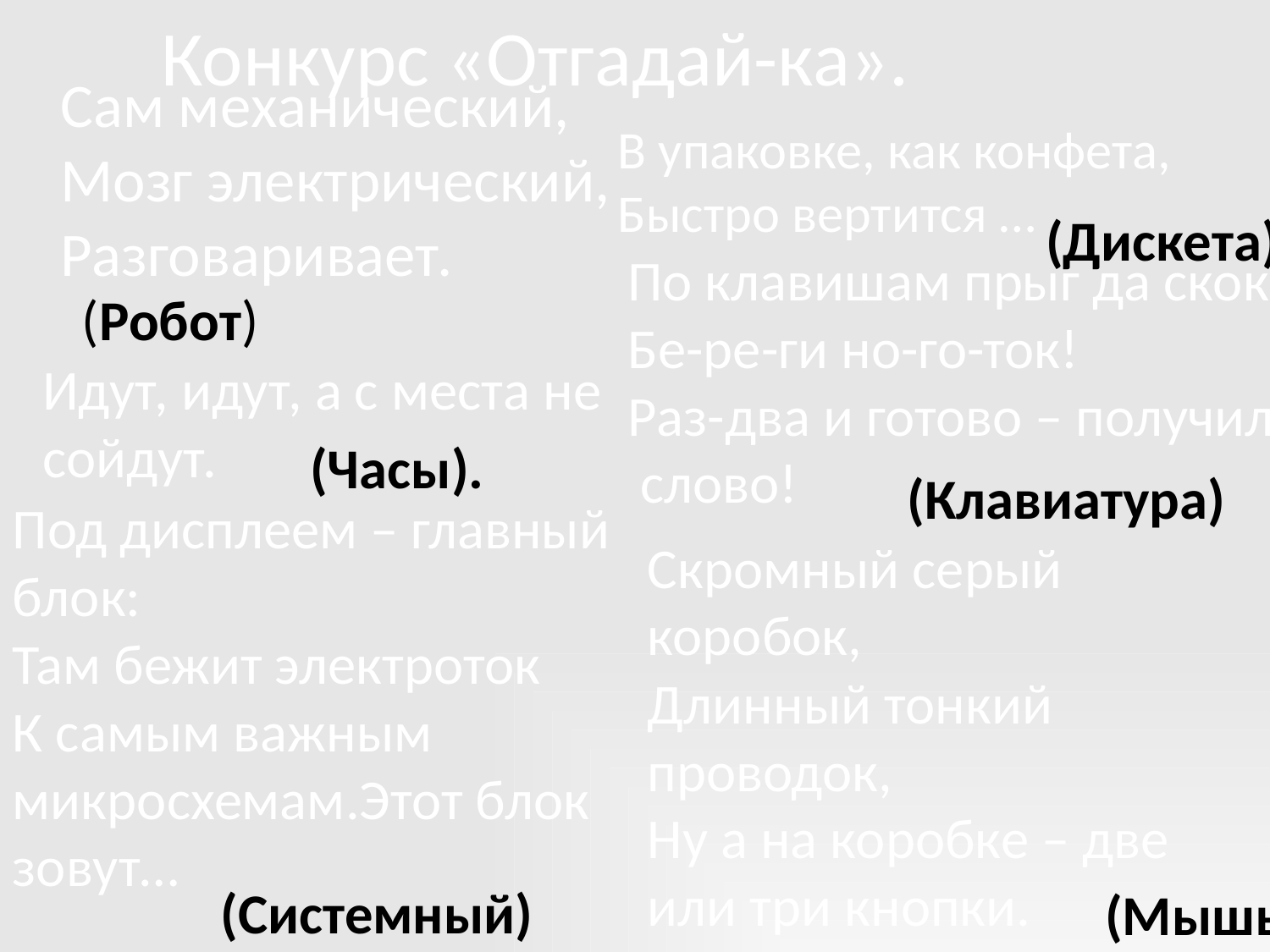

# Конкурс «Отгадай-ка».
	Сам механический,
Мозг электрический,
Разговаривает.
В упаковке, как конфета,
Быстро вертится …
(Дискета).
По клавишам прыг да скок
Бе-ре-ги но-го-ток!
Раз-два и готово – получили  слово!
(Робот)
Идут, идут, а с места не сойдут.
(Часы).
(Клавиатура)
Под дисплеем – главный блок:
Там бежит электроток
К самым важным микросхемам.Этот блок зовут…
Скромный серый коробок,
Длинный тонкий проводок,
Ну а на коробке – две или три кнопки.
(Системный)
(Мышь).